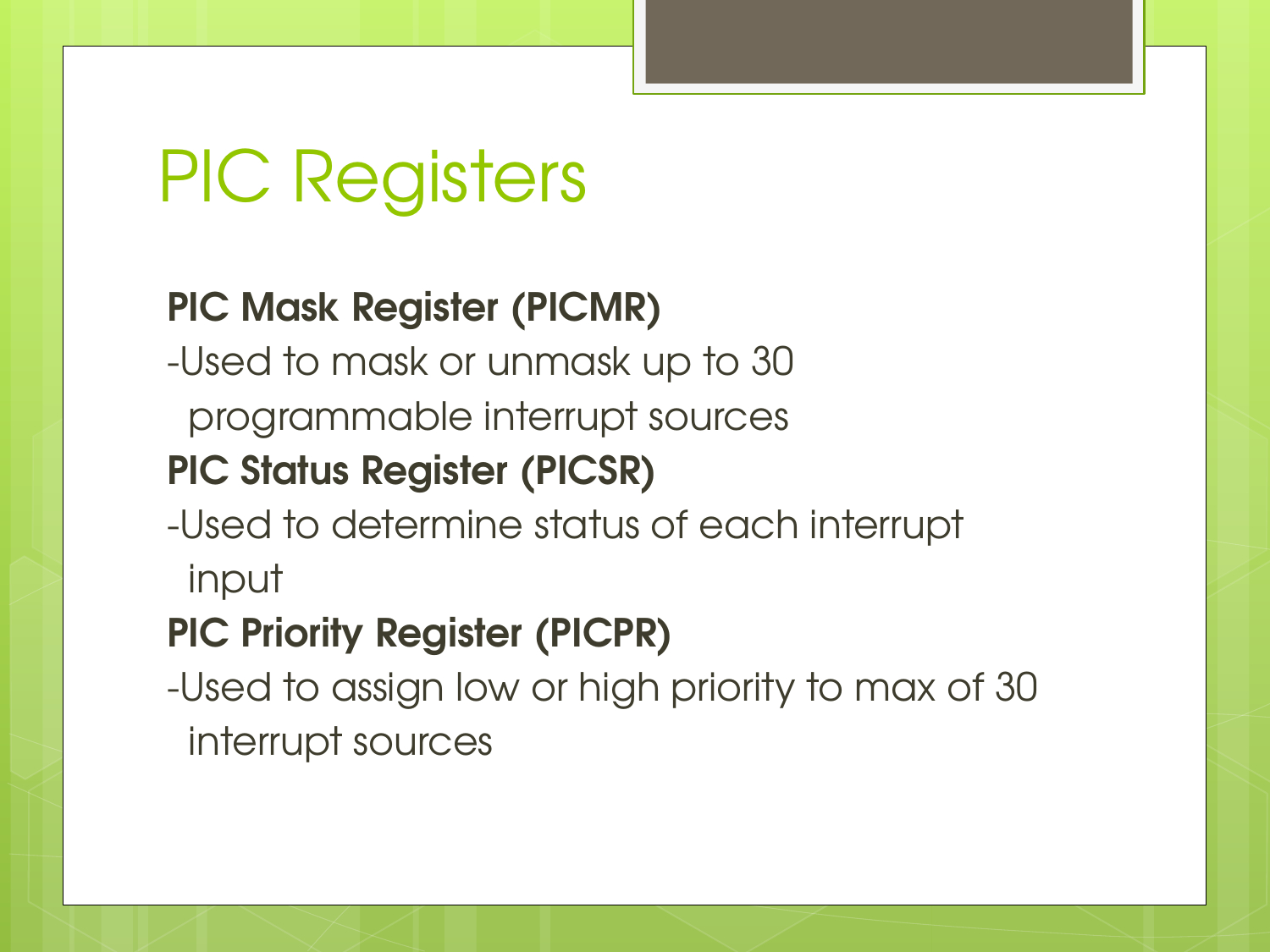

# PIC Registers

PIC Mask Register (PICMR)
-Used to mask or unmask up to 30
  programmable interrupt sources
PIC Status Register (PICSR)
-Used to determine status of each interrupt
  input
PIC Priority Register (PICPR)
-Used to assign low or high priority to max of 30
  interrupt sources